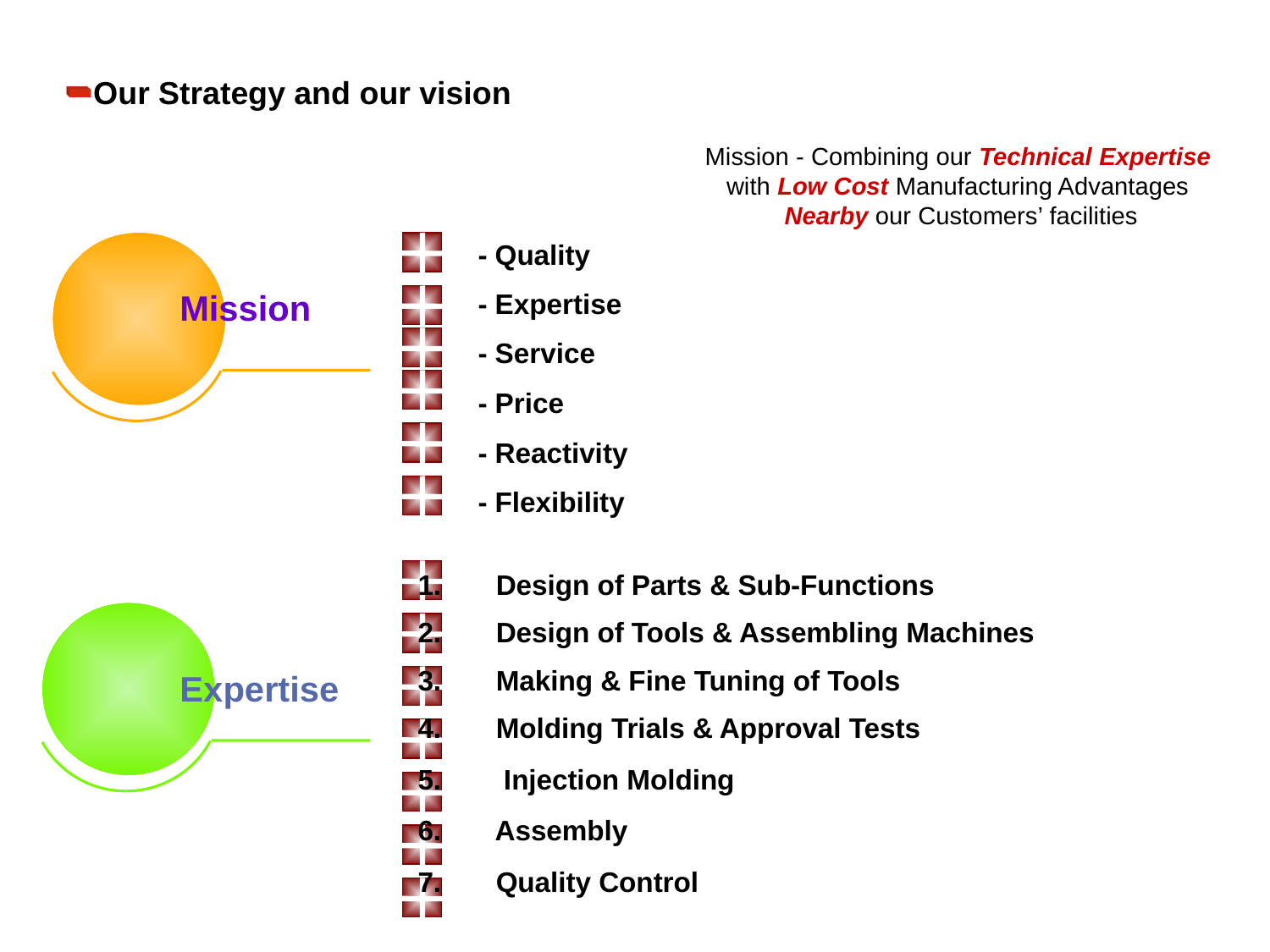

Our Strategy and our vision
Mission - Combining our Technical Expertise
with Low Cost Manufacturing Advantages
Nearby our Customers’ facilities
	- Quality
	- Expertise
	- Service
	- Price
	- Reactivity
	- Flexibility

Mission

1.       Design of Parts & Sub-Functions
2.       Design of Tools & Assembling Machines
3.       Making & Fine Tuning of Tools
4.       Molding Trials & Approval Tests
5.        Injection Molding
6.       Assembly
7.       Quality Control

Expertise